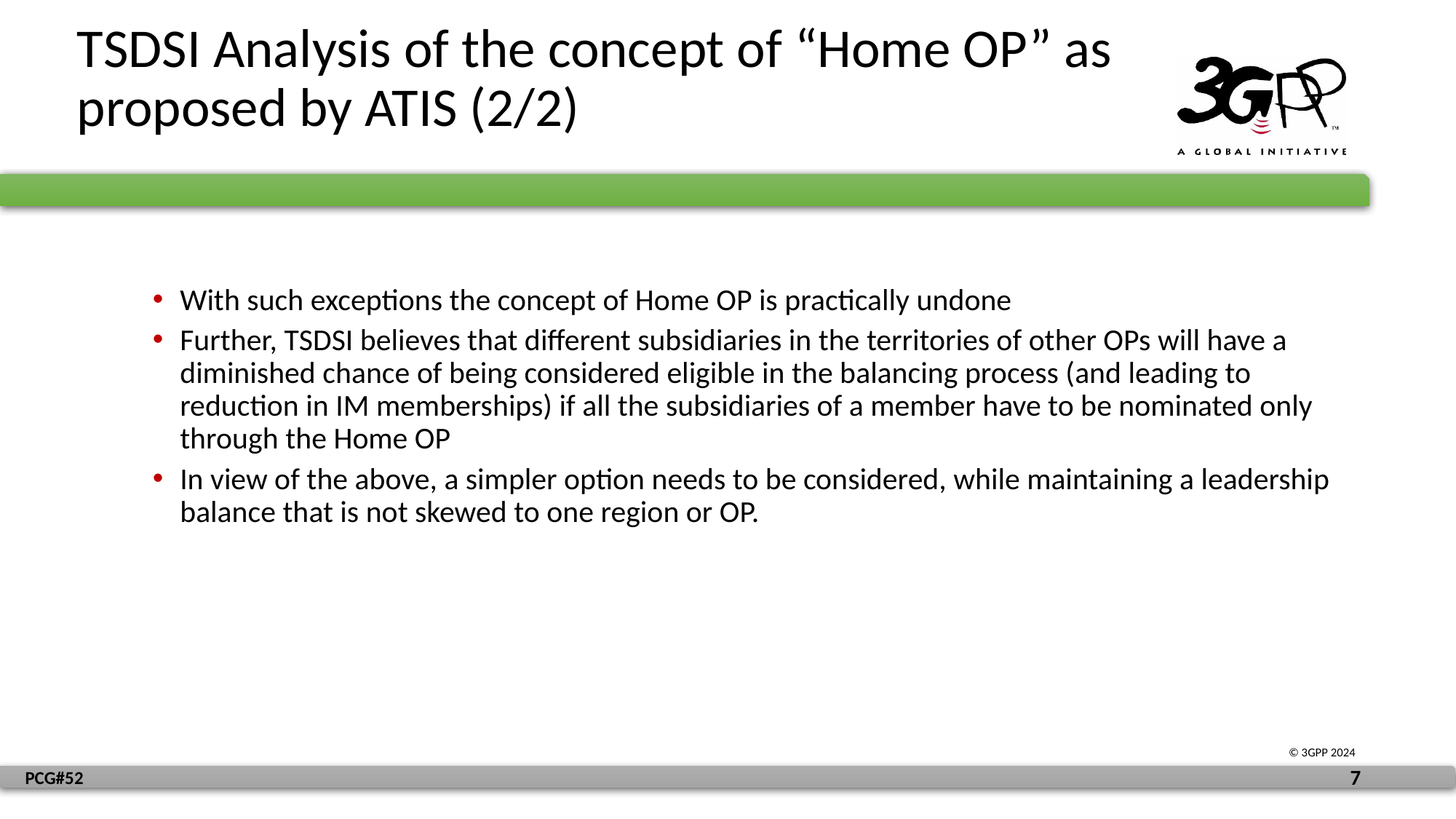

# TSDSI Analysis of the concept of “Home OP” as proposed by ATIS (2/2)

With such exceptions the concept of Home OP is practically undone
Further, TSDSI believes that different subsidiaries in the territories of other OPs will have a diminished chance of being considered eligible in the balancing process (and leading to reduction in IM memberships) if all the subsidiaries of a member have to be nominated only through the Home OP
In view of the above, a simpler option needs to be considered, while maintaining a leadership balance that is not skewed to one region or OP.